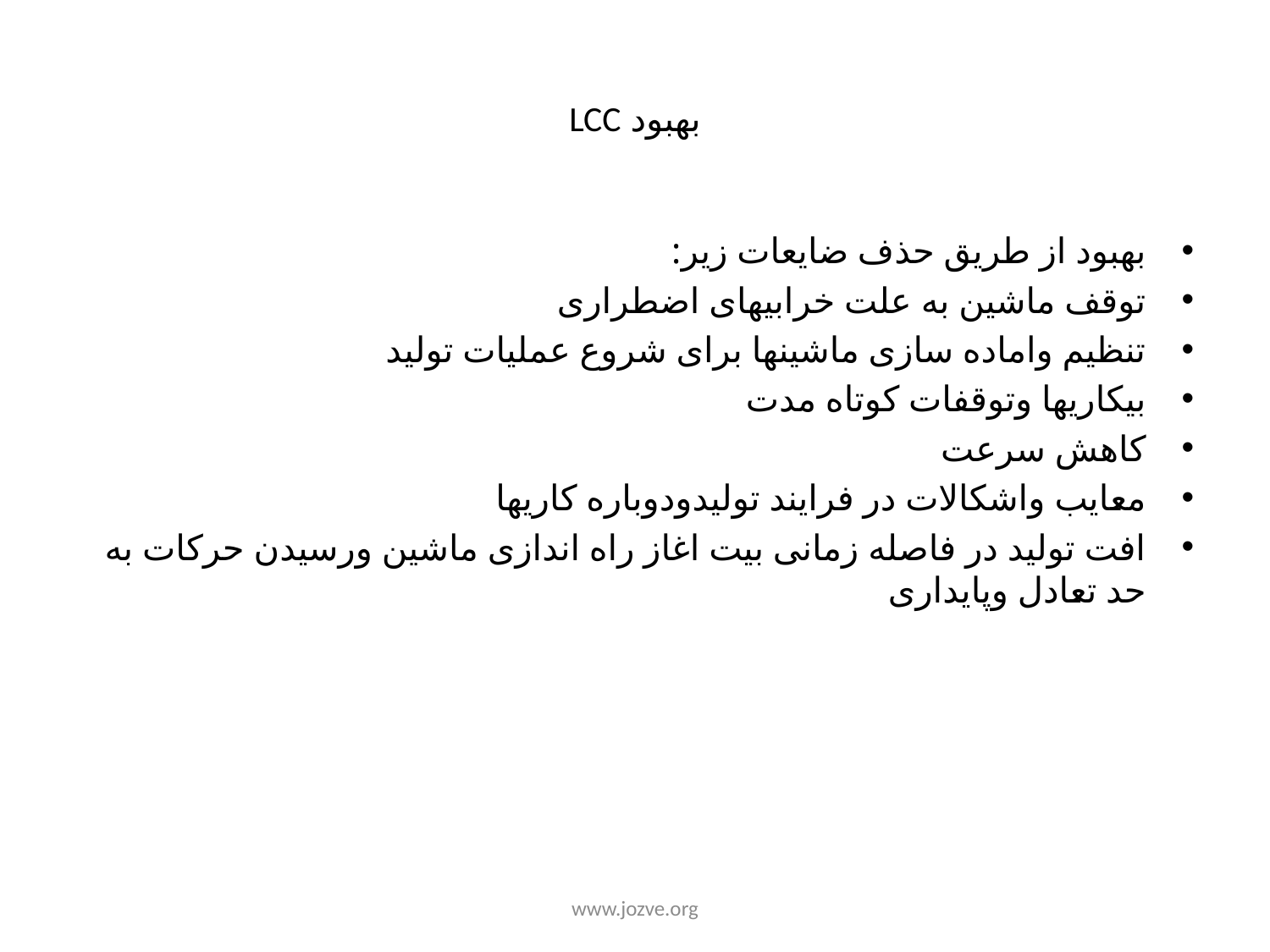

# بهبود LCC
بهبود از طریق حذف ضایعات زیر:
توقف ماشین به علت خرابیهای اضطراری
تنظیم واماده سازی ماشینها برای شروع عملیات تولید
بیکاریها وتوقفات کوتاه مدت
کاهش سرعت
معایب واشکالات در فرایند تولیدودوباره کاریها
افت تولید در فاصله زمانی بیت اغاز راه اندازی ماشین ورسیدن حرکات به حد تعادل وپایداری
www.jozve.org